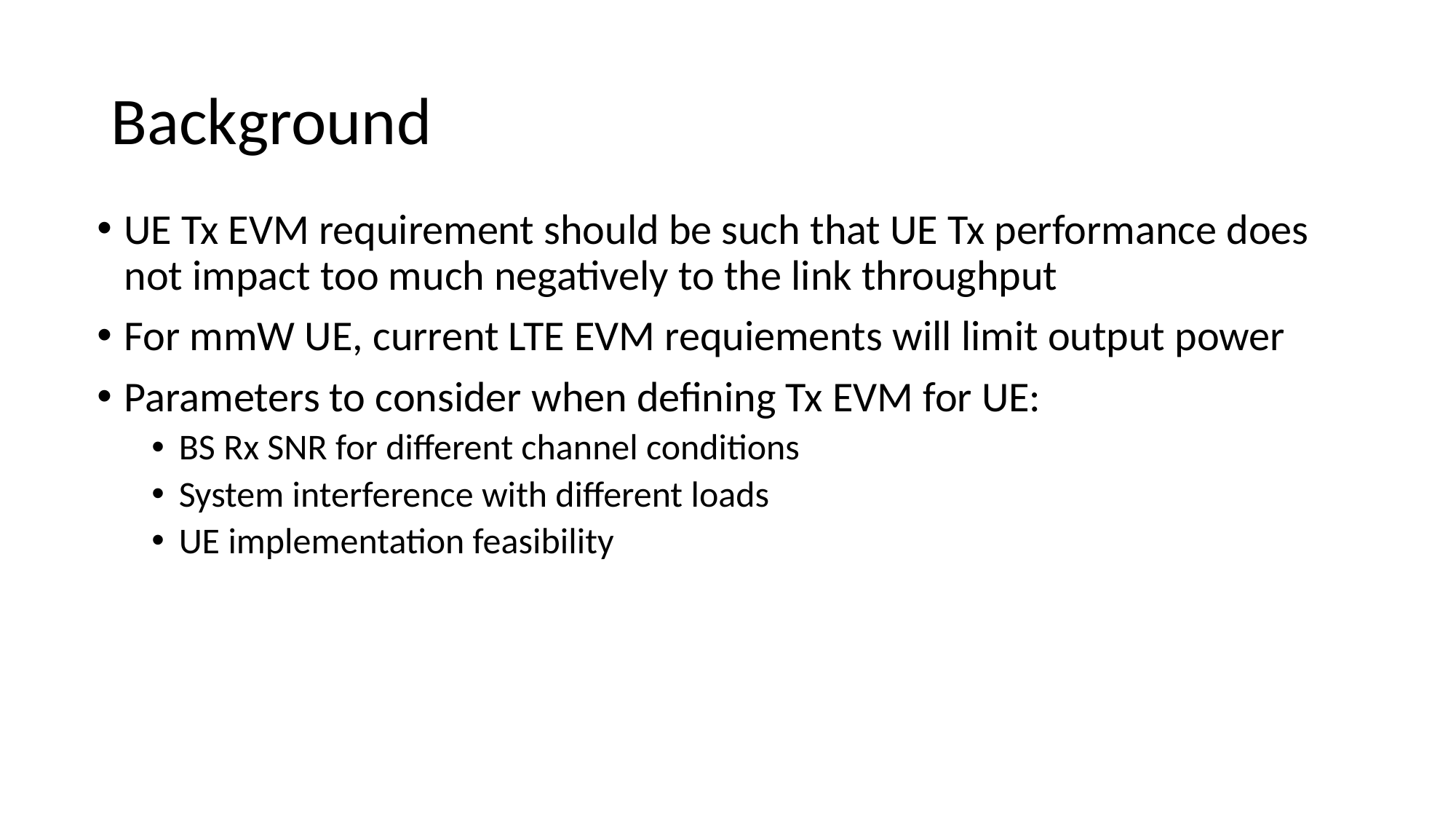

# Background
UE Tx EVM requirement should be such that UE Tx performance does not impact too much negatively to the link throughput
For mmW UE, current LTE EVM requiements will limit output power
Parameters to consider when defining Tx EVM for UE:
BS Rx SNR for different channel conditions
System interference with different loads
UE implementation feasibility